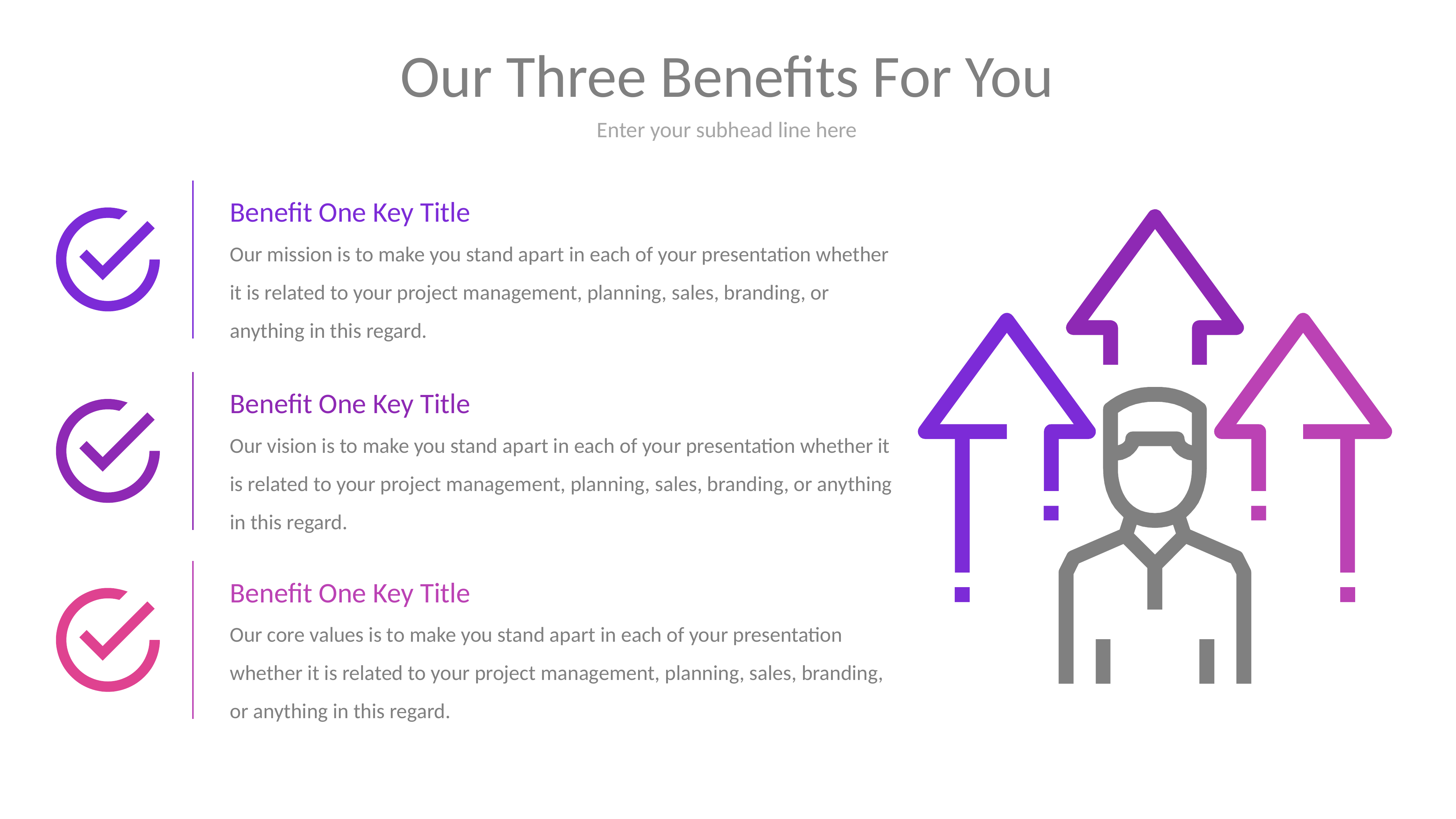

# Our Three Benefits For You
Enter your subhead line here
Benefit One Key Title
Our mission is to make you stand apart in each of your presentation whether it is related to your project management, planning, sales, branding, or anything in this regard.

Benefit One Key Title
Our vision is to make you stand apart in each of your presentation whether it is related to your project management, planning, sales, branding, or anything in this regard.

Benefit One Key Title
Our core values is to make you stand apart in each of your presentation whether it is related to your project management, planning, sales, branding, or anything in this regard.